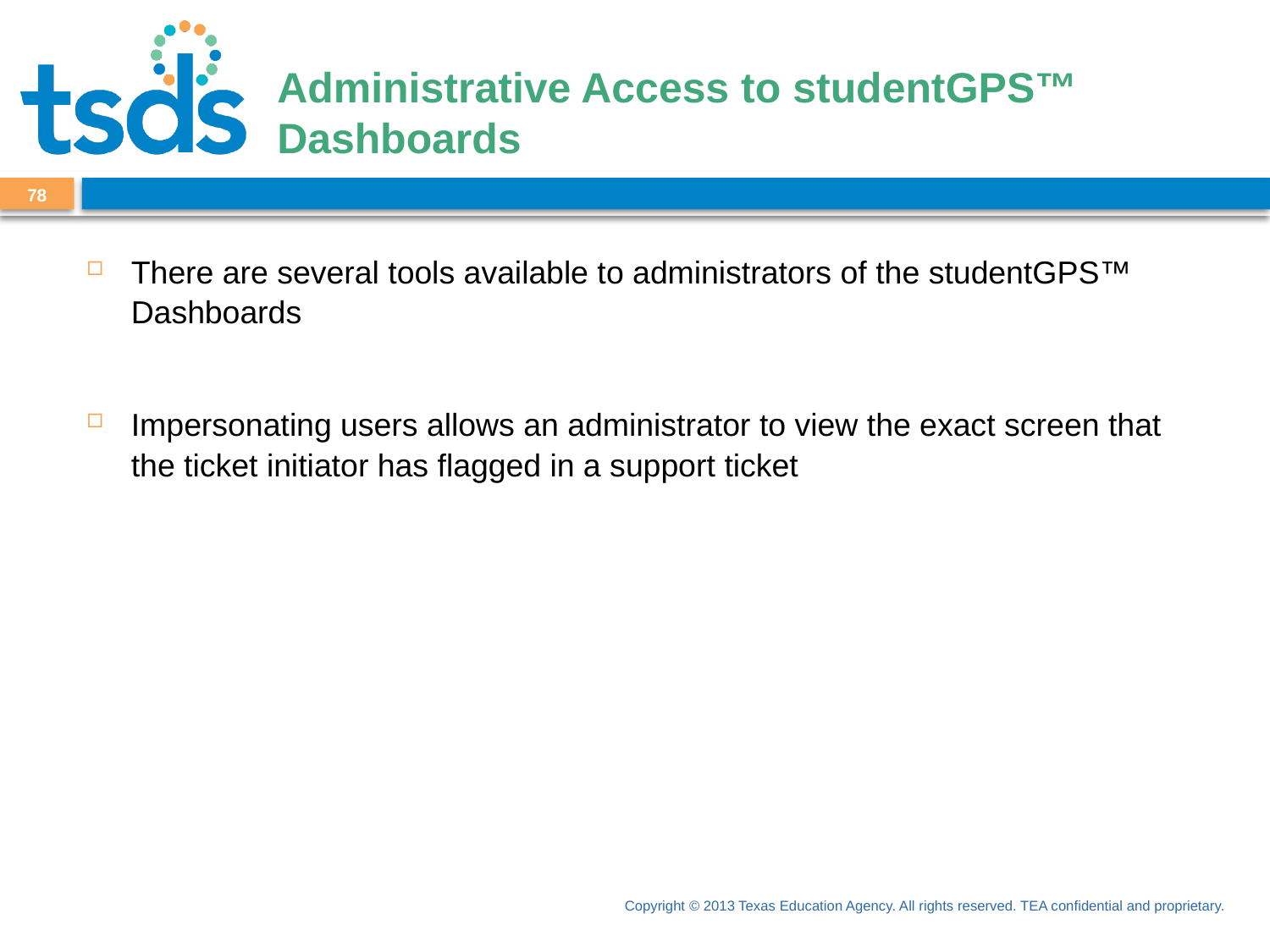

# Administrative Access to studentGPS™ Dashboards
78
There are several tools available to administrators of the studentGPS™ Dashboards

Impersonating users allows an administrator to view the exact screen that the ticket initiator has flagged in a support ticket